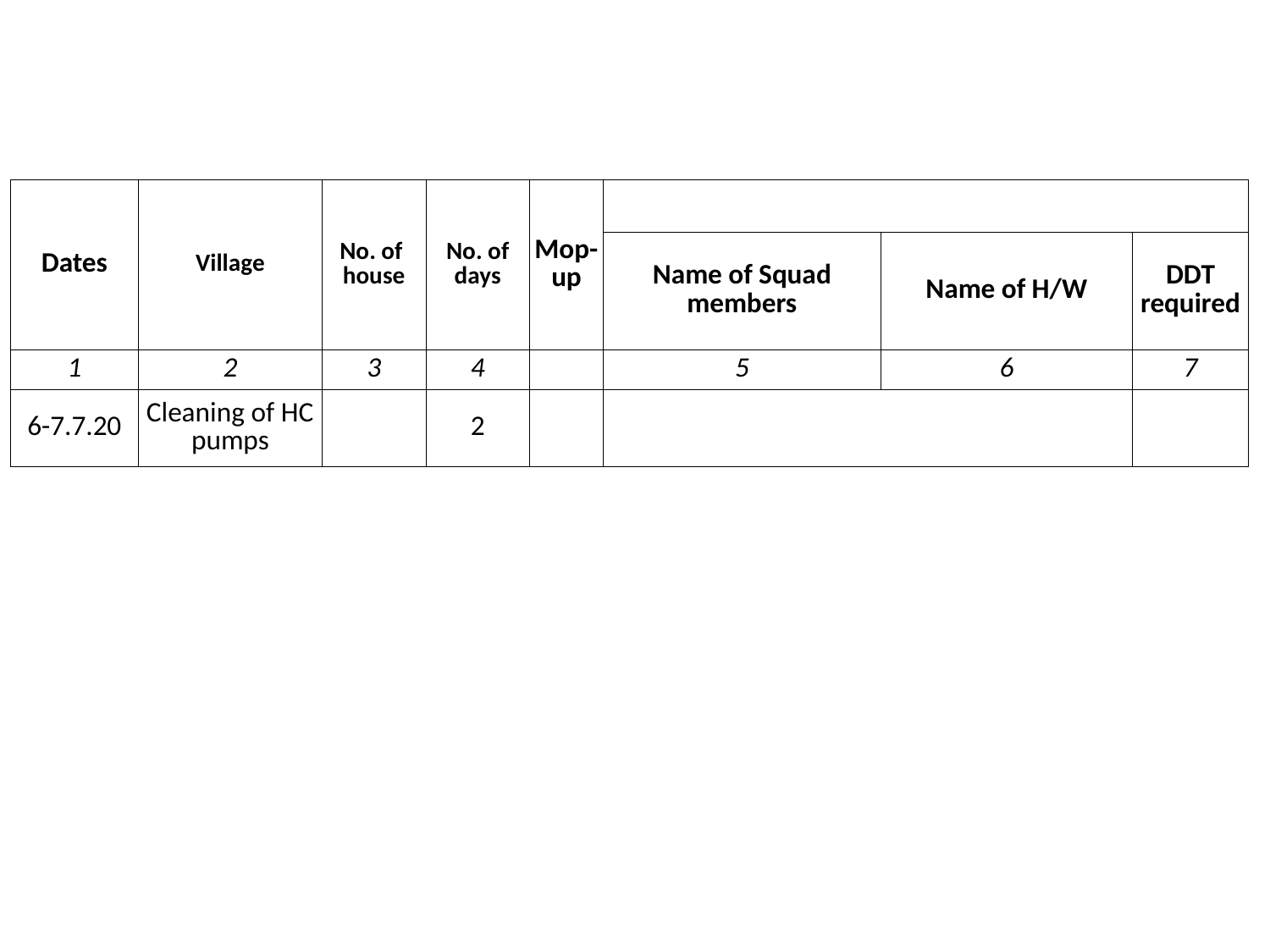

| Dates | Village | No. of house | No. of days | Mop-up |  |  |  |
| --- | --- | --- | --- | --- | --- | --- | --- |
|  |  |  |  |  | Name of Squad members | Name of H/W | DDT required |
| 1 | 2 | 3 | 4 |  | 5 | 6 | 7 |
| 6-7.7.20 | Cleaning of HC pumps |  | 2 |  |  |  |  |